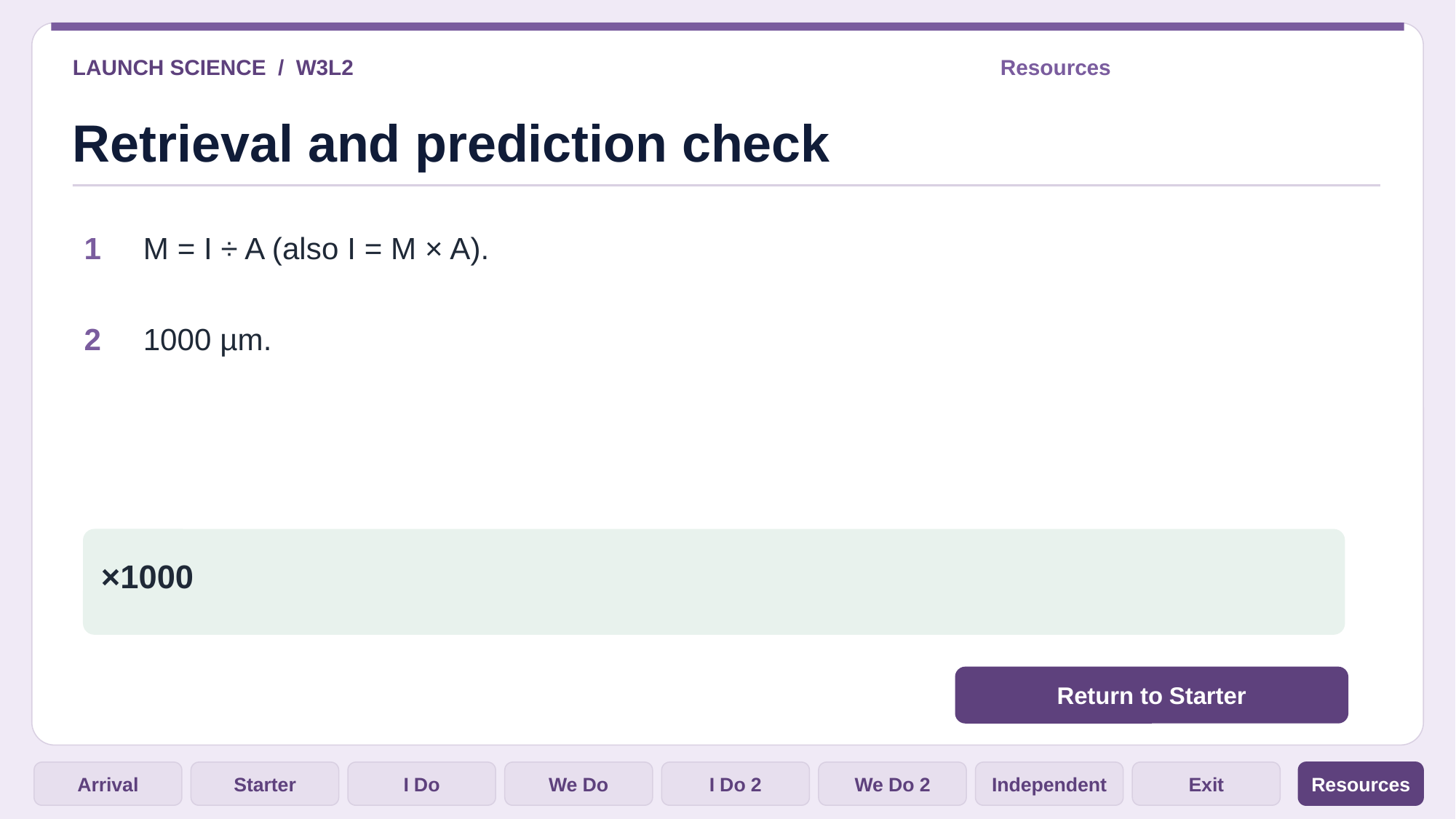

LAUNCH SCIENCE  /  W3L2
Resources
Retrieval and prediction check

1
M = I ÷ A (also I = M × A).
2
1000 µm.

×1000
Return to Starter
Arrival
Starter
I Do
We Do
I Do 2
We Do 2
Independent
Exit
Resources